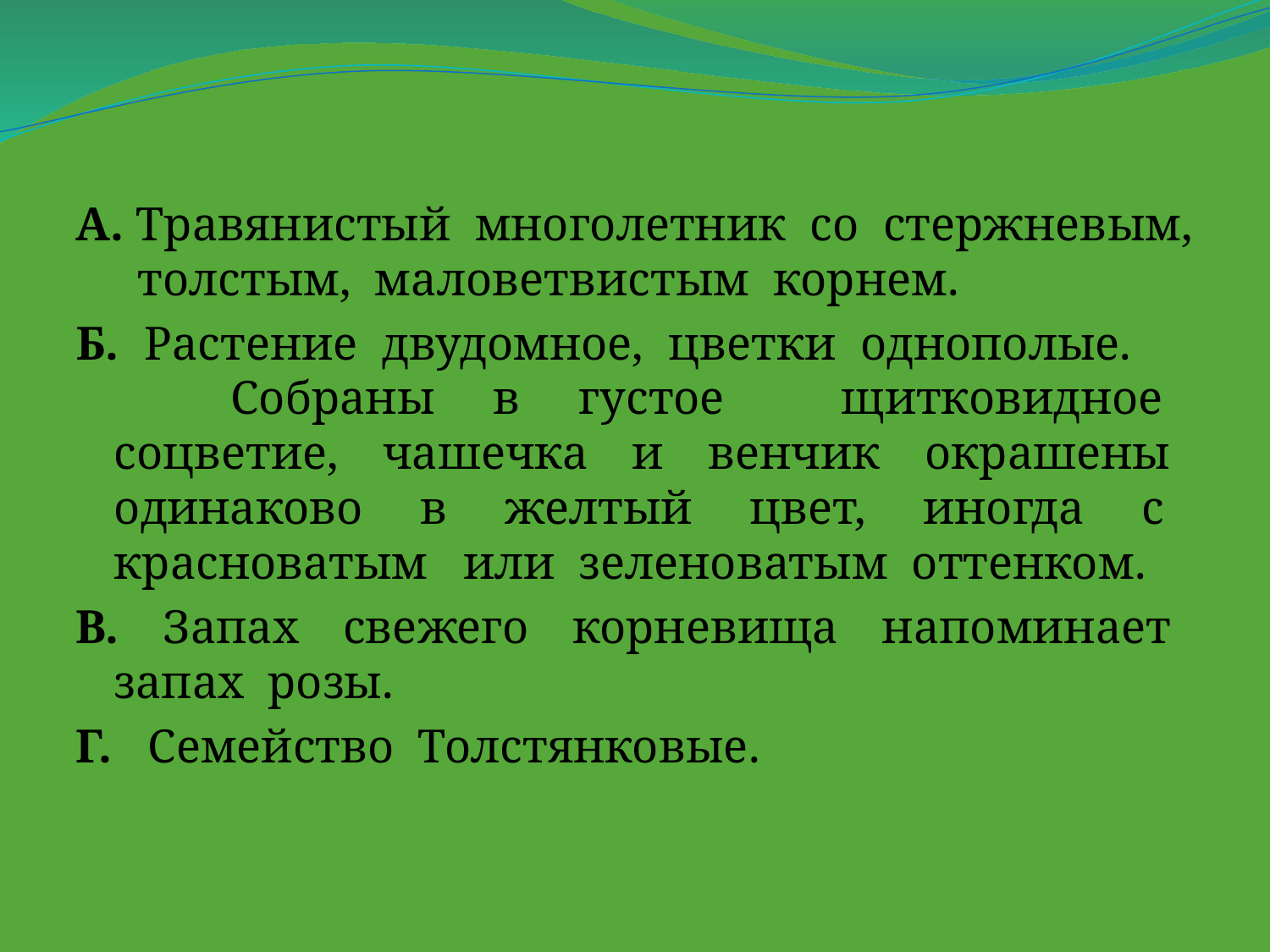

А. Травянистый  многолетник  со  стержневым,   толстым,  маловетвистым  корнем.
Б.  Растение  двудомное,  цветки  однополые.          Собраны  в  густое    щитковидное  соцветие,  чашечка  и  венчик  окрашены  одинаково  в  желтый  цвет,  иногда  с  красноватым   или  зеленоватым  оттенком.
В.  Запах  свежего  корневища  напоминает  запах  розы.
Г.   Семейство  Толстянковые.